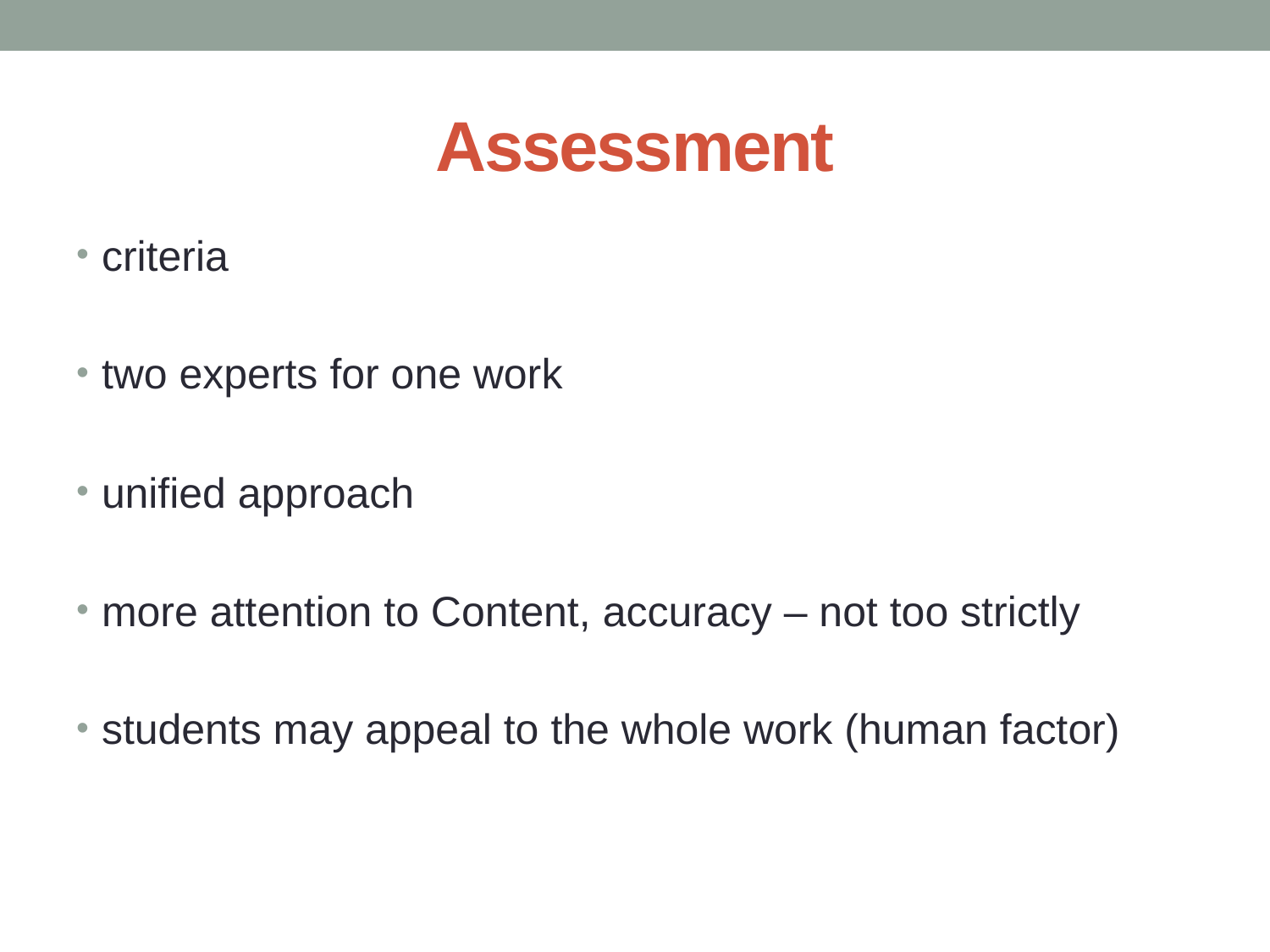

# Assessment
criteria

two experts for one work

unified approach

more attention to Content, accuracy – not too strictly

students may appeal to the whole work (human factor)